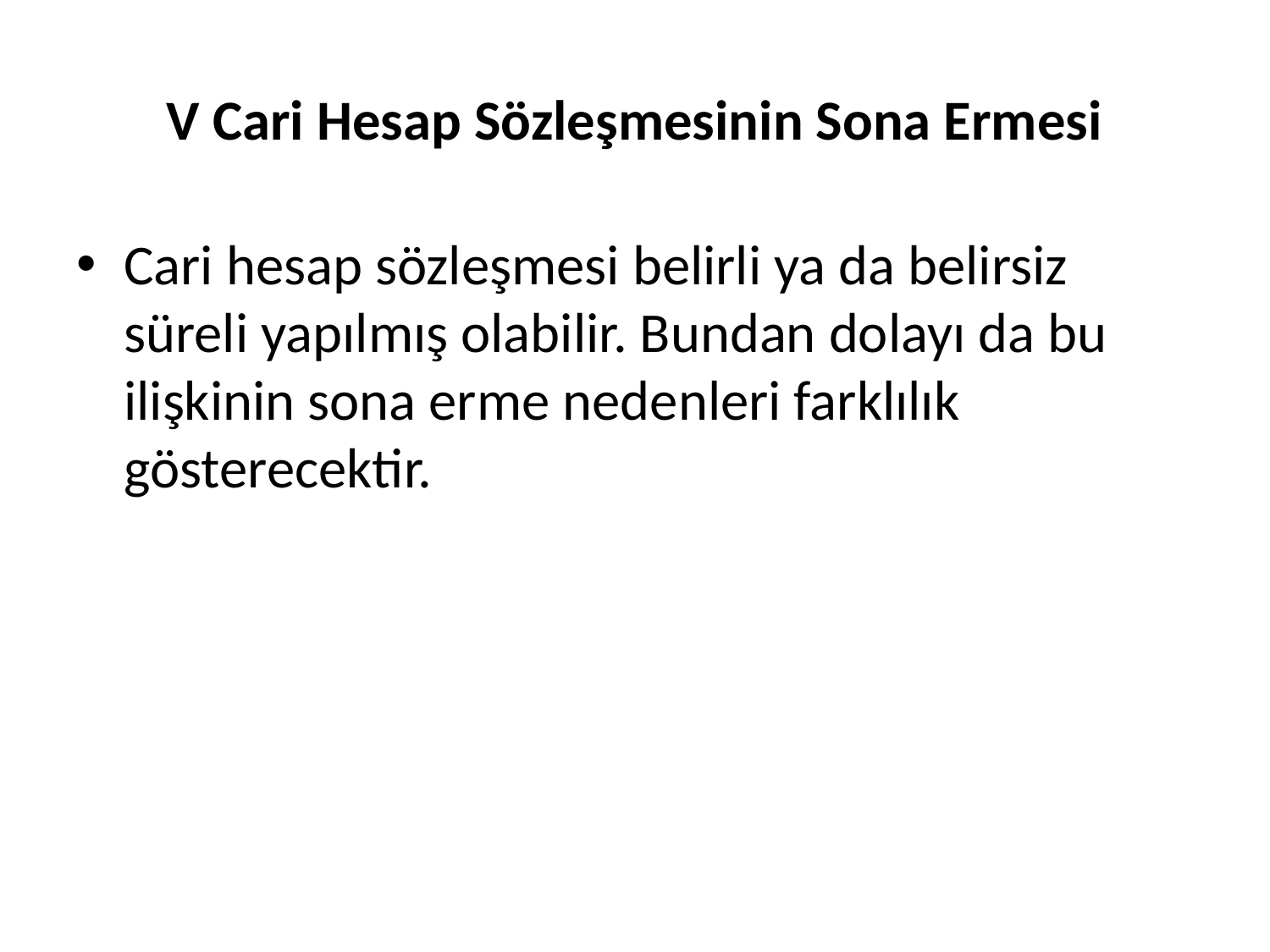

# V Cari Hesap Sözleşmesinin Sona Ermesi
Cari hesap sözleşmesi belirli ya da belirsiz süreli yapılmış olabilir. Bundan dolayı da bu ilişkinin sona erme nedenleri farklılık gösterecektir.